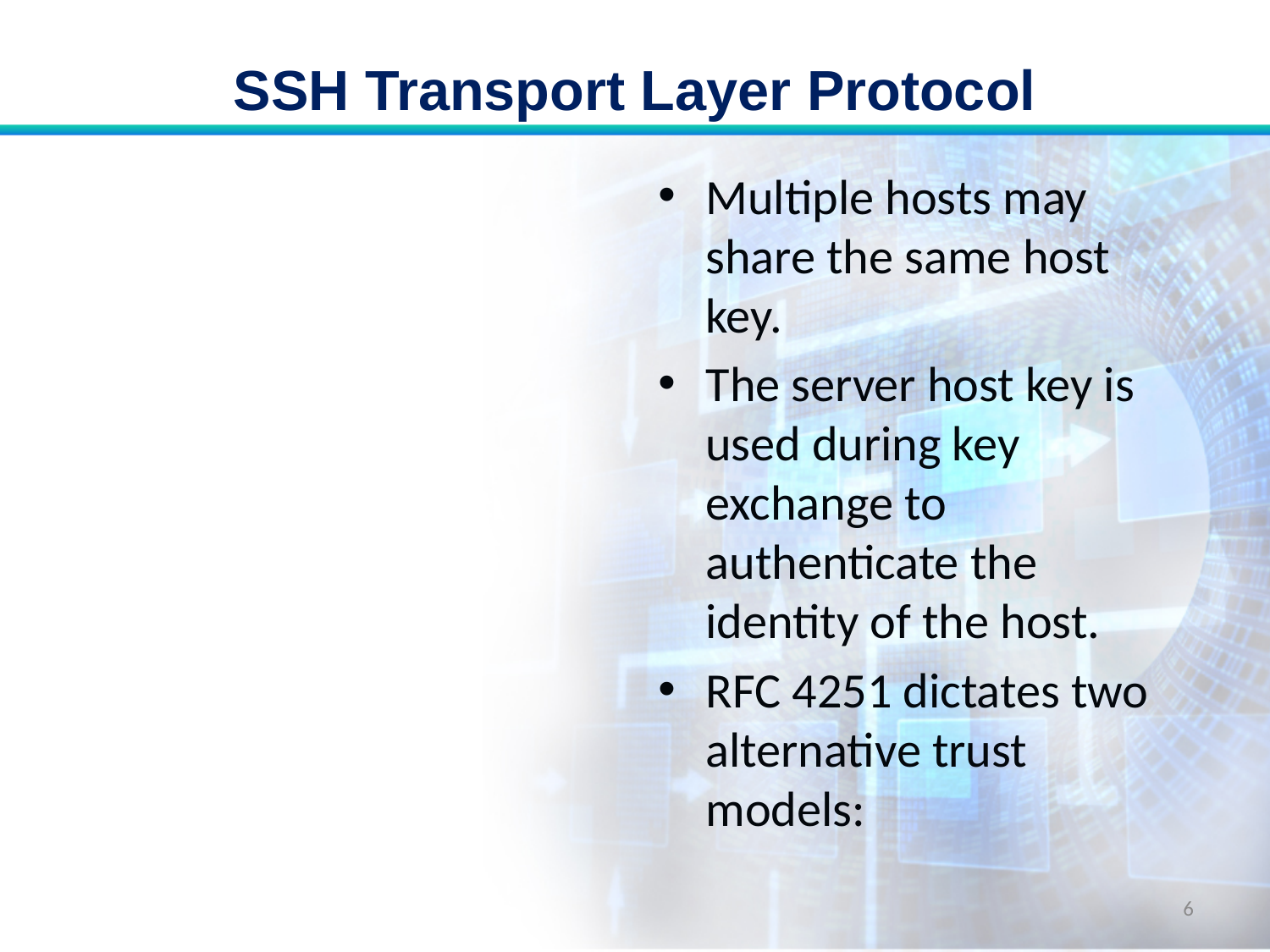

# SSH Transport Layer Protocol
Multiple hosts may share the same host key.
The server host key is used during key exchange to authenticate the identity of the host.
RFC 4251 dictates two alternative trust models:
6